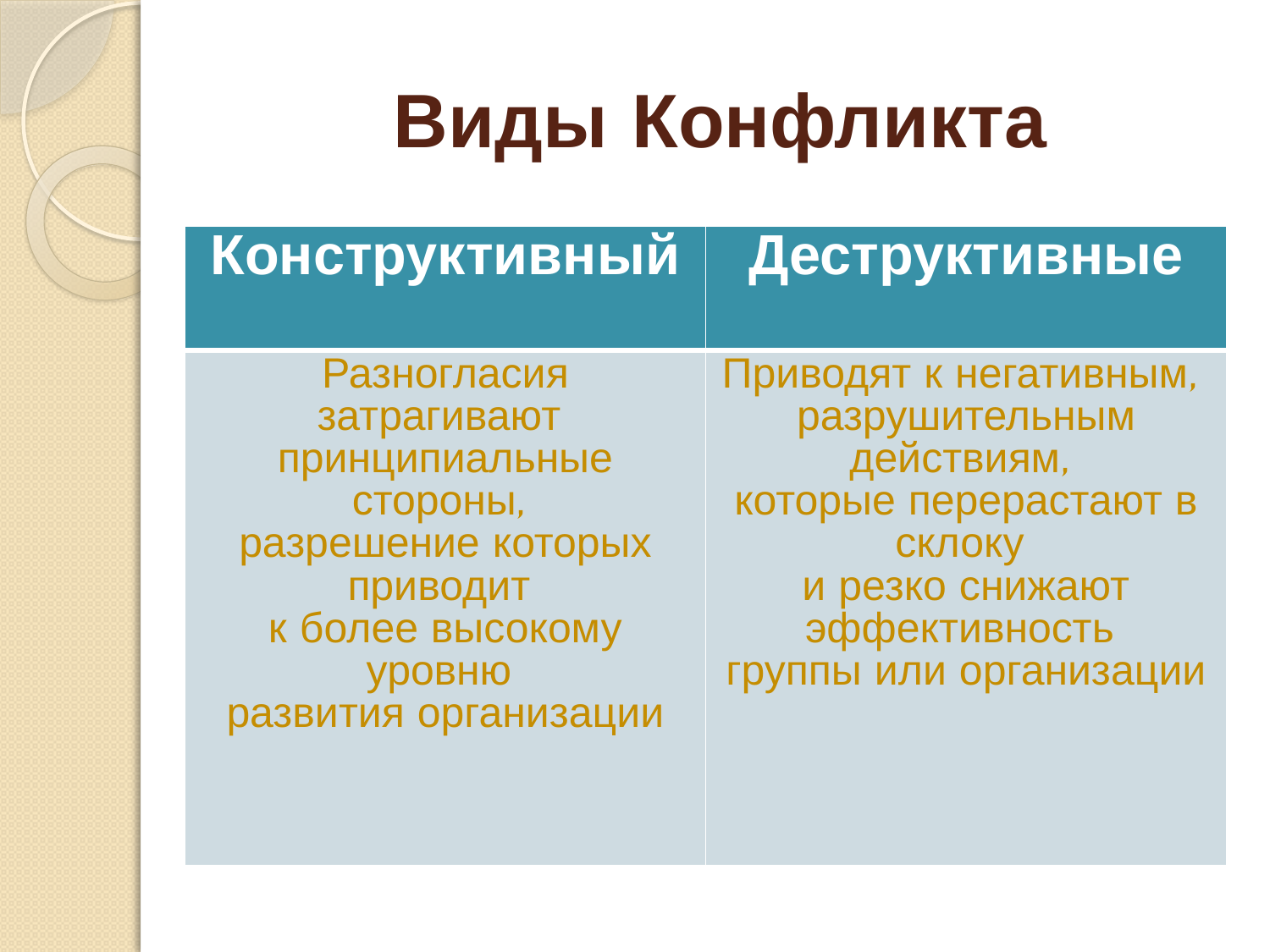

# Виды Конфликта
| Конструктивный | Деструктивные |
| --- | --- |
| Разногласия затрагивают  принципиальные стороны,  разрешение которых приводит  к более высокому уровню  развития организации | Приводят к негативным,  разрушительным действиям,  которые перерастают в склоку  и резко снижают эффективность  группы или организации |